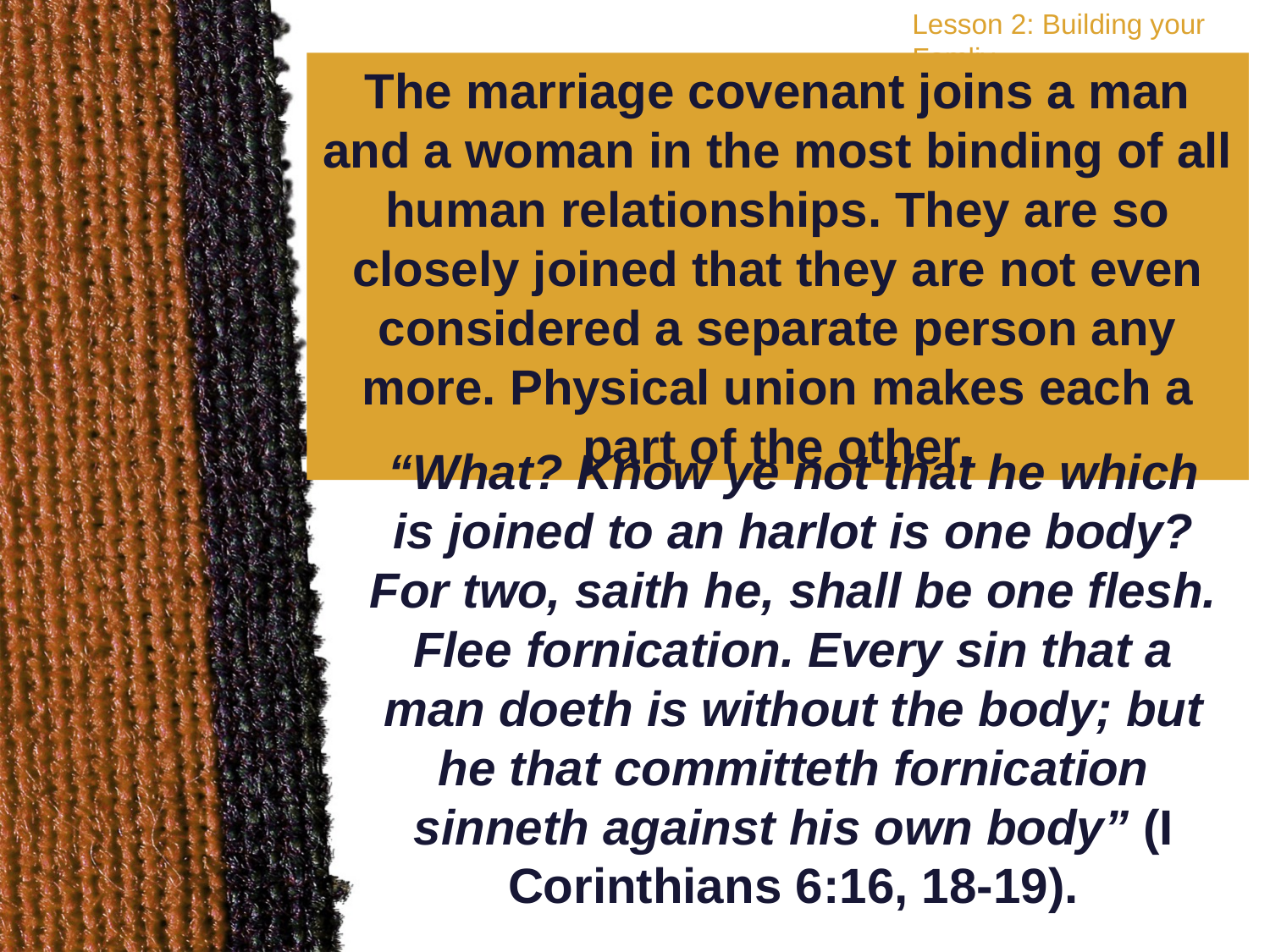

Lesson 2: Building your Famliy
The marriage covenant joins a man and a woman in the most binding of all human relationships. They are so closely joined that they are not even considered a separate person any more. Physical union makes each a part of the other.
“What? Know ye not that he which is joined to an harlot is one body? For two, saith he, shall be one flesh. Flee fornication. Every sin that a man doeth is without the body; but he that committeth fornication sinneth against his own body” (I Corinthians 6:16, 18-19).